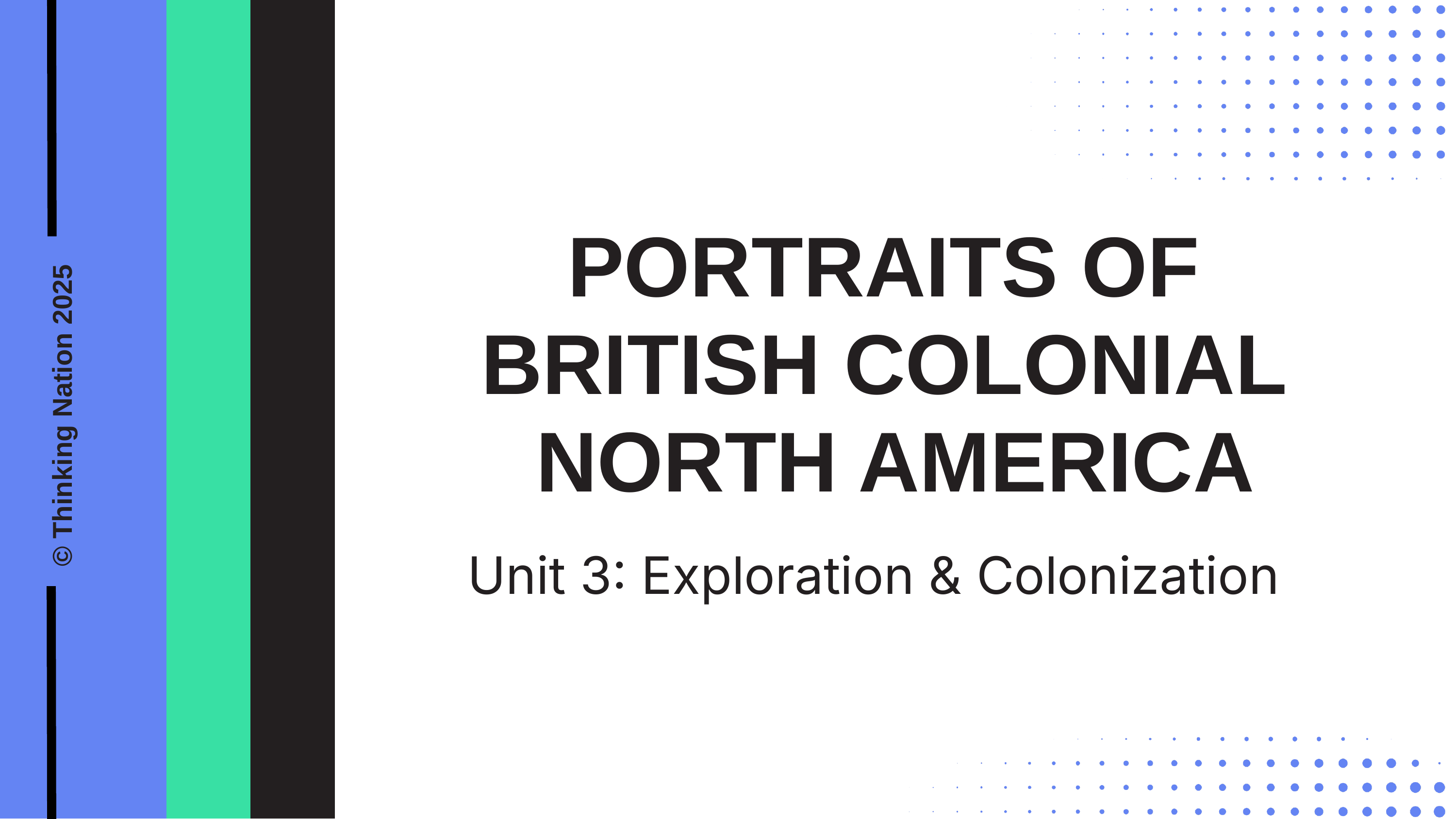

PORTRAITS OF
BRITISH COLONIAL
NORTH AMERICA
© Thinking Nation 2025
Unit 3: Exploration & Colonization